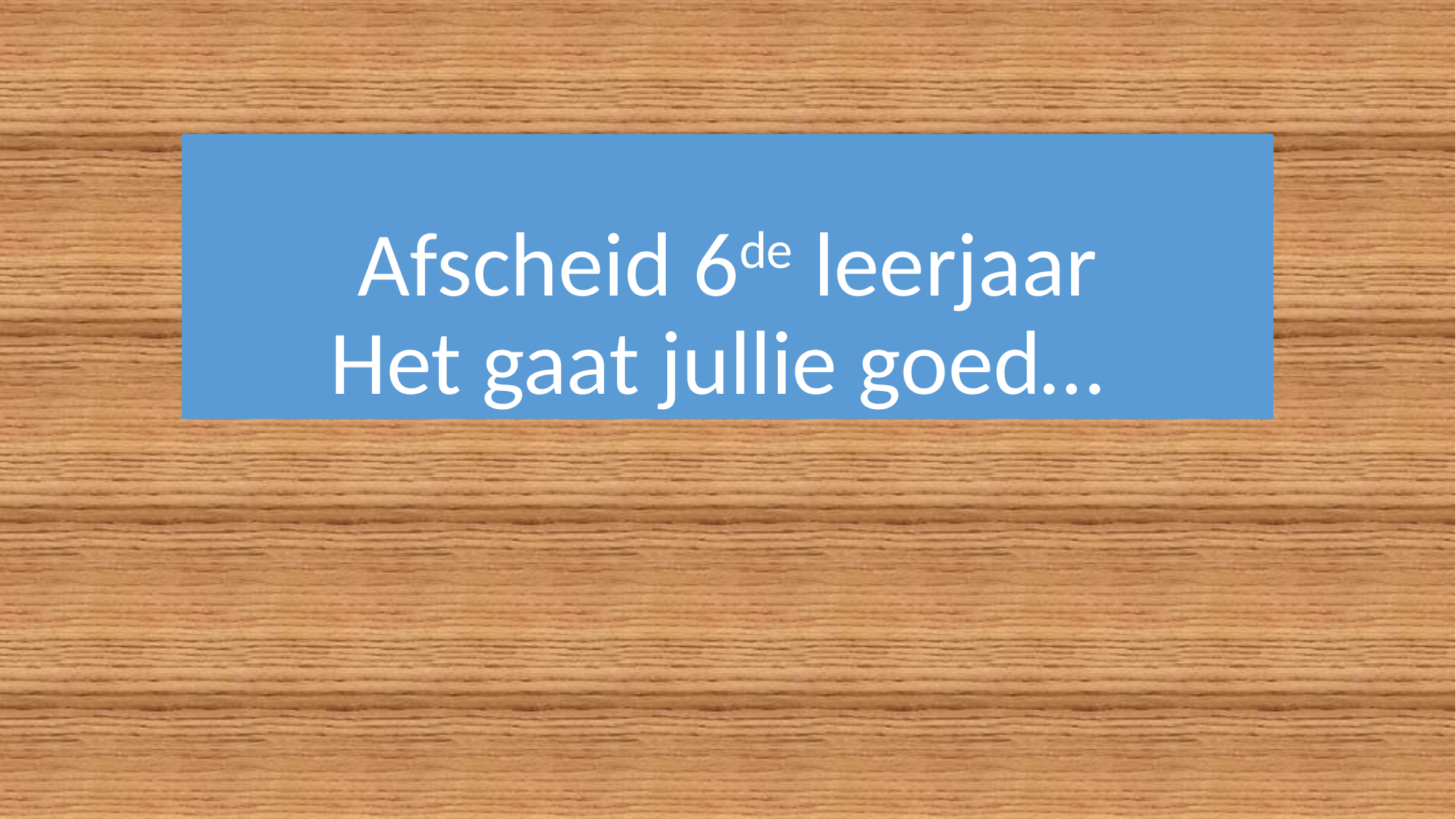

# Afscheid 6de leerjaar Het gaat jullie goed…